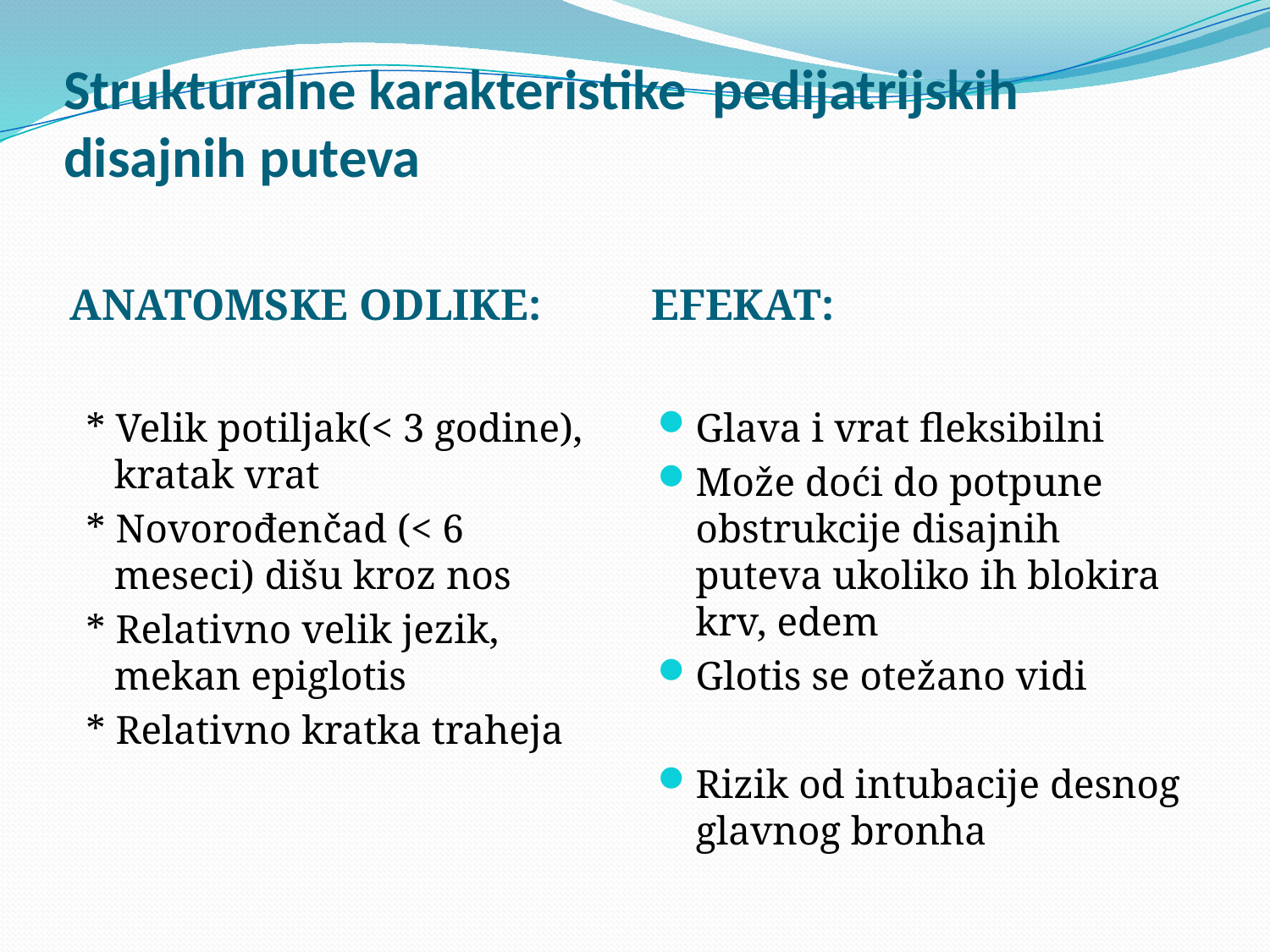

# Strukturalne karakteristike  pedijatrijskih disajnih puteva
ANATOMSKE ODLIKE:
EFEKAT:

 * Velik potiljak(< 3 godine), kratak vrat
 * Novorođenčad (< 6 meseci) dišu kroz nos
 * Relativno velik jezik, mekan epiglotis
 * Relativno kratka traheja

Glava i vrat fleksibilni
Može doći do potpune obstrukcije disajnih puteva ukoliko ih blokira krv, edem
Glotis se otežano vidi

Rizik od intubacije desnog glavnog bronha